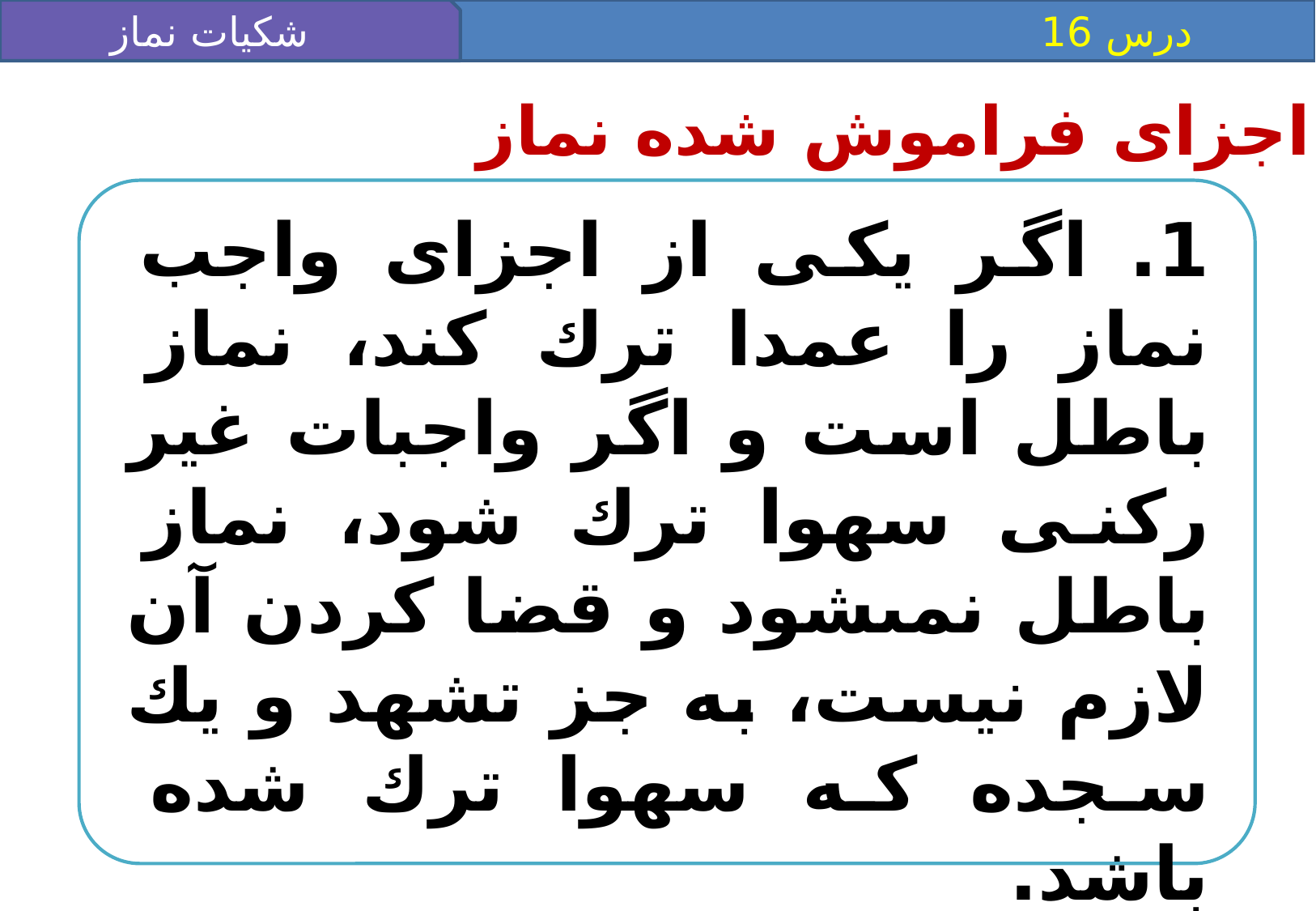

شکیات نماز 2
 درس 16
اجزاى فراموش شده نماز

1. اگر يكى از اجزاى واجب نماز را عمدا ترك كند، نماز باطل است و اگر واجبات غير ركنى سهوا ترك شود، نماز باطل نمى‏شود و قضا كردن آن لازم نيست، به جز تشهد و يك سجده كه سهوا ترك شده باشد.